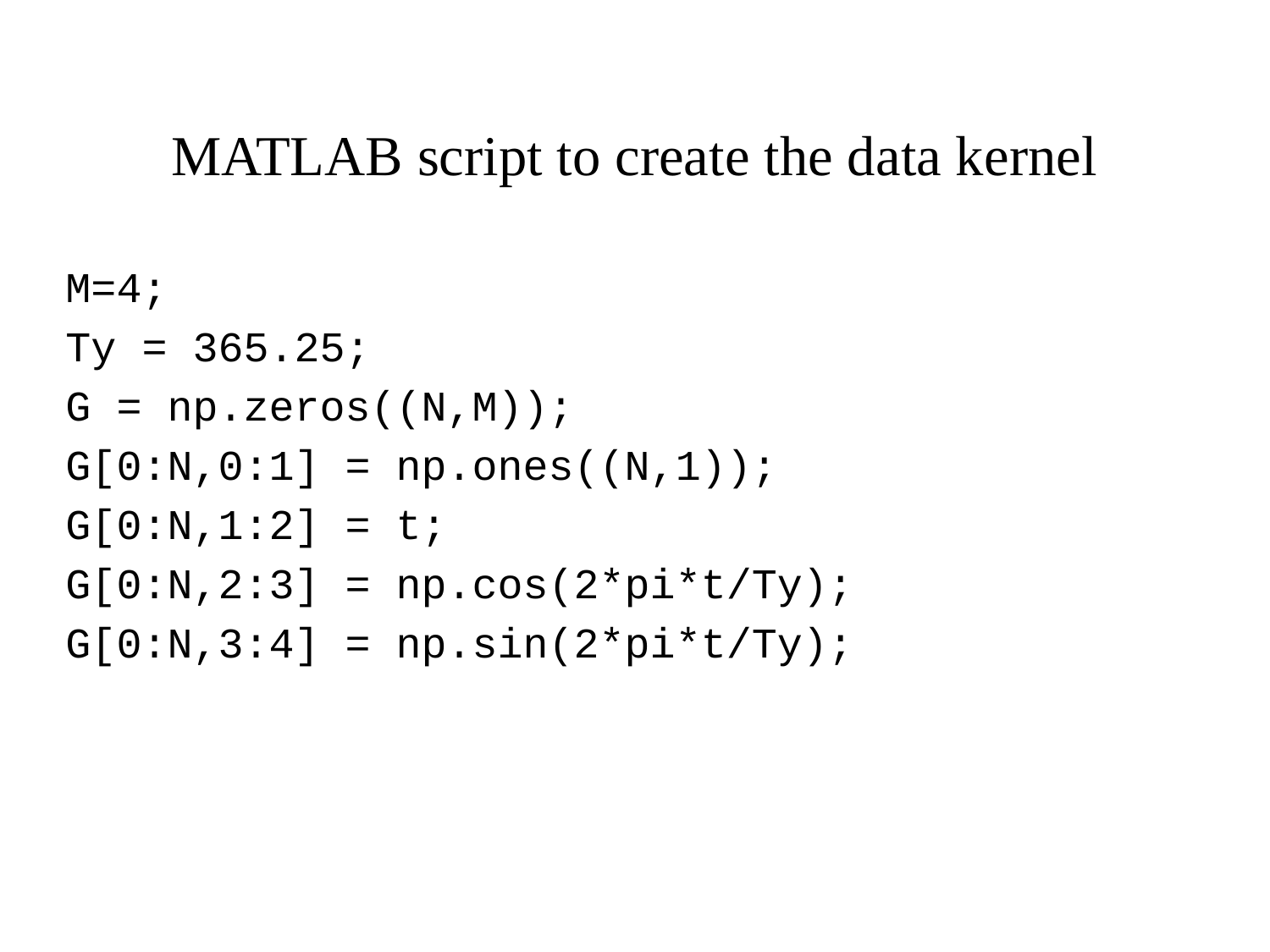

MATLAB script to create the data kernel
M=4;
Ty = 365.25;
G = np.zeros((N,M));
G[0:N,0:1] = np.ones((N,1));
G[0:N,1:2] = t;
G[0:N,2:3] = np.cos(2*pi*t/Ty);
G[0:N,3:4] = np.sin(2*pi*t/Ty);